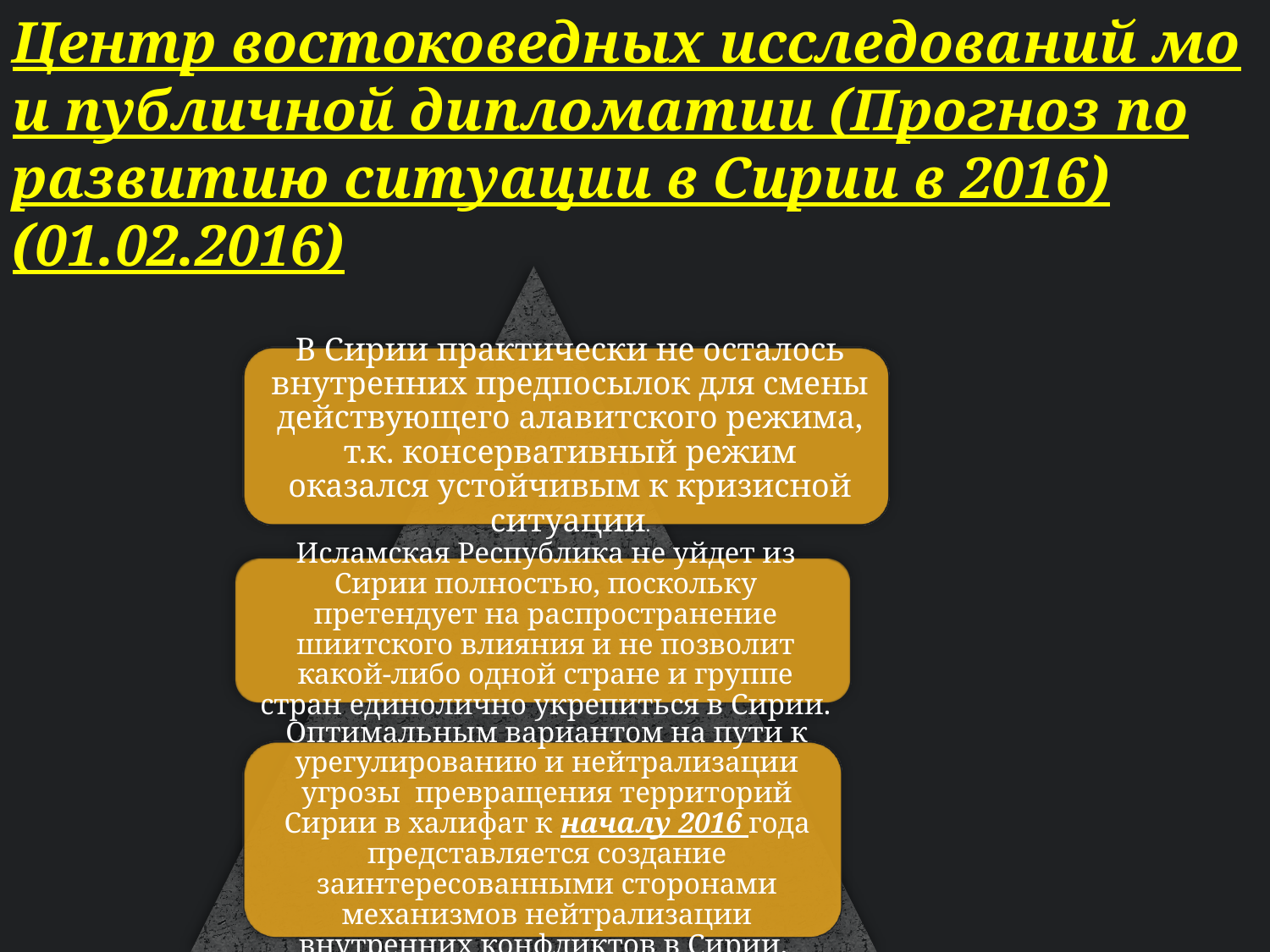

Центр востоковедных исследований мо и публичной дипломатии (Прогноз по развитию ситуации в Сирии в 2016) (01.02.2016)
В Сирии практически не осталось внутренних предпосылок для смены действующего алавитского режима, т.к. консервативный режим оказался устойчивым к кризисной ситуации.
Исламская Республика не уйдет из Сирии полностью, поскольку претендует на распространение шиитского влияния и не позволит какой-либо одной стране и группе стран единолично укрепиться в Сирии.
Оптимальным вариантом на пути к урегулированию и нейтрализации угрозы  превращения территорий Сирии в халифат к началу 2016 года представляется создание заинтересованными сторонами механизмов нейтрализации внутренних конфликтов в Сирии.